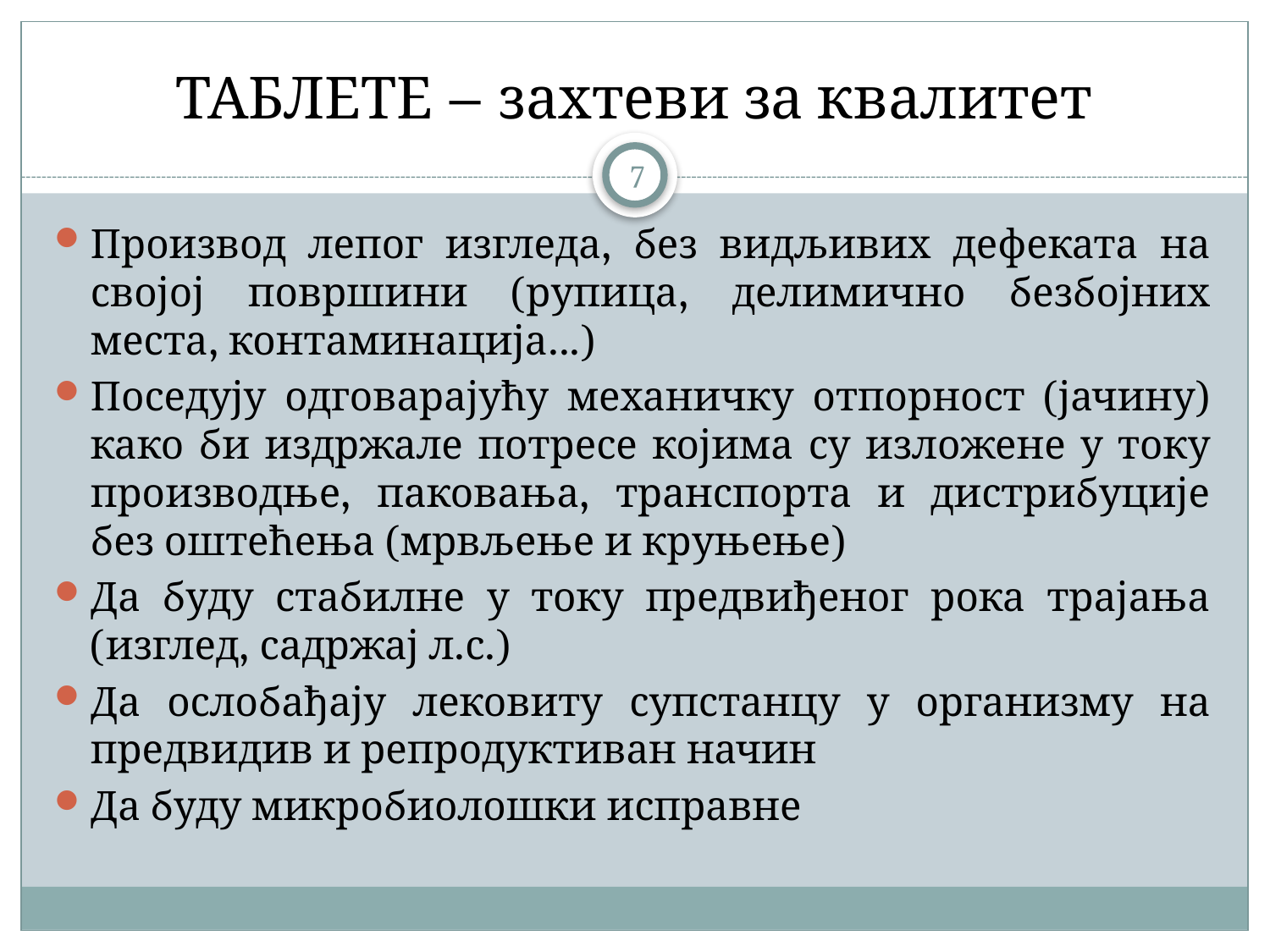

# ТАБЛЕТЕ – захтеви за квалитет
7
Производ лепог изгледа, без видљивих дефеката на својој површини (рупица, делимично безбојних места, контаминација...)
Поседују одговарајућу механичку отпорност (јачину) како би издржале потресе којима су изложене у току производње, паковања, транспорта и дистрибуције без оштећења (мрвљење и круњење)
Да буду стабилне у току предвиђеног рока трајања (изглед, садржај л.с.)
Да ослобађају лековиту супстанцу у организму на предвидив и репродуктиван начин
Да буду микробиолошки исправне